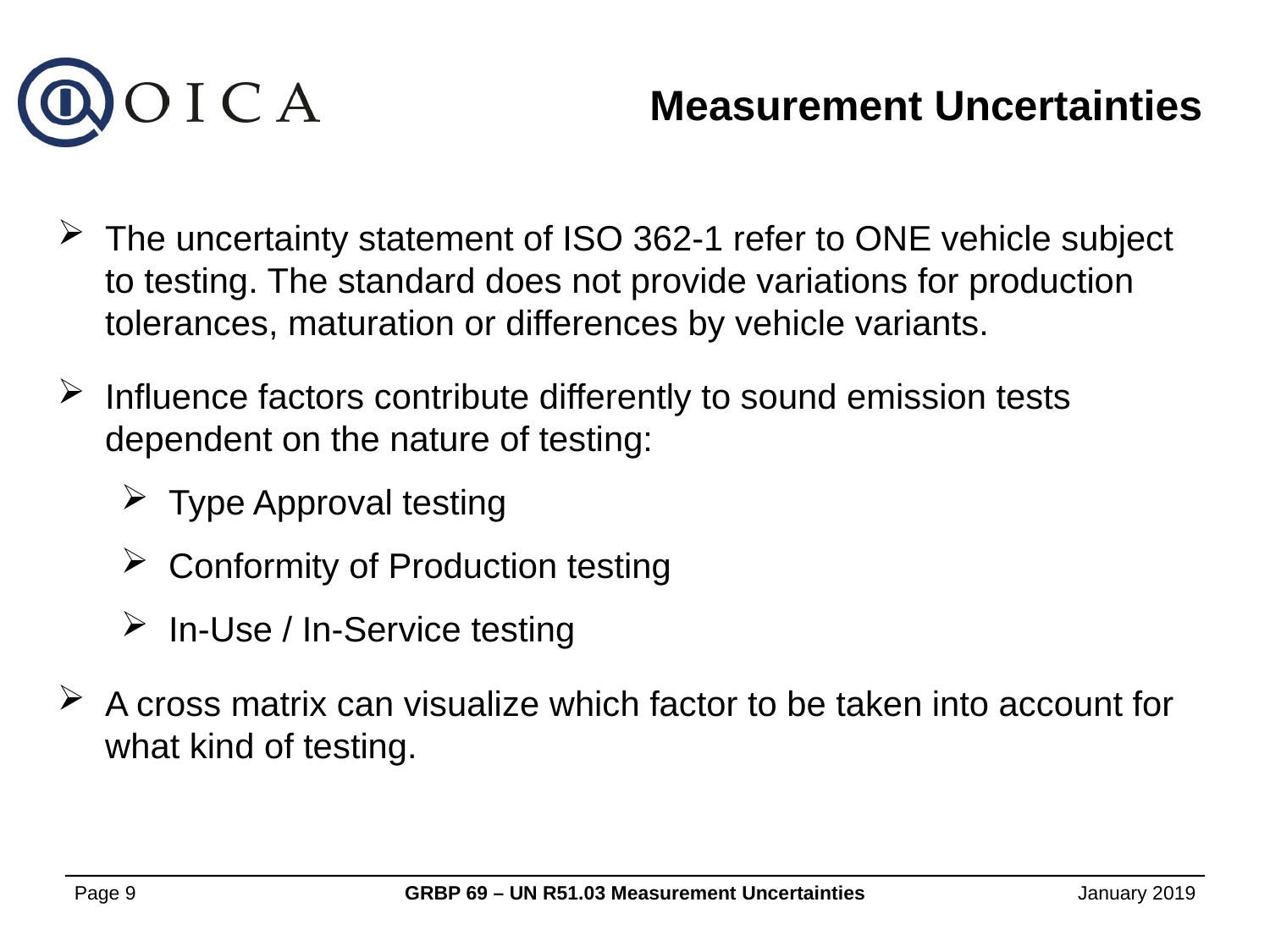

Measurement Uncertainties
The uncertainty statement of ISO 362-1 refer to ONE vehicle subject to testing. The standard does not provide variations for production tolerances, maturation or differences by vehicle variants.
Influence factors contribute differently to sound emission tests dependent on the nature of testing:
Type Approval testing
Conformity of Production testing
In-Use / In-Service testing
A cross matrix can visualize which factor to be taken into account for what kind of testing.